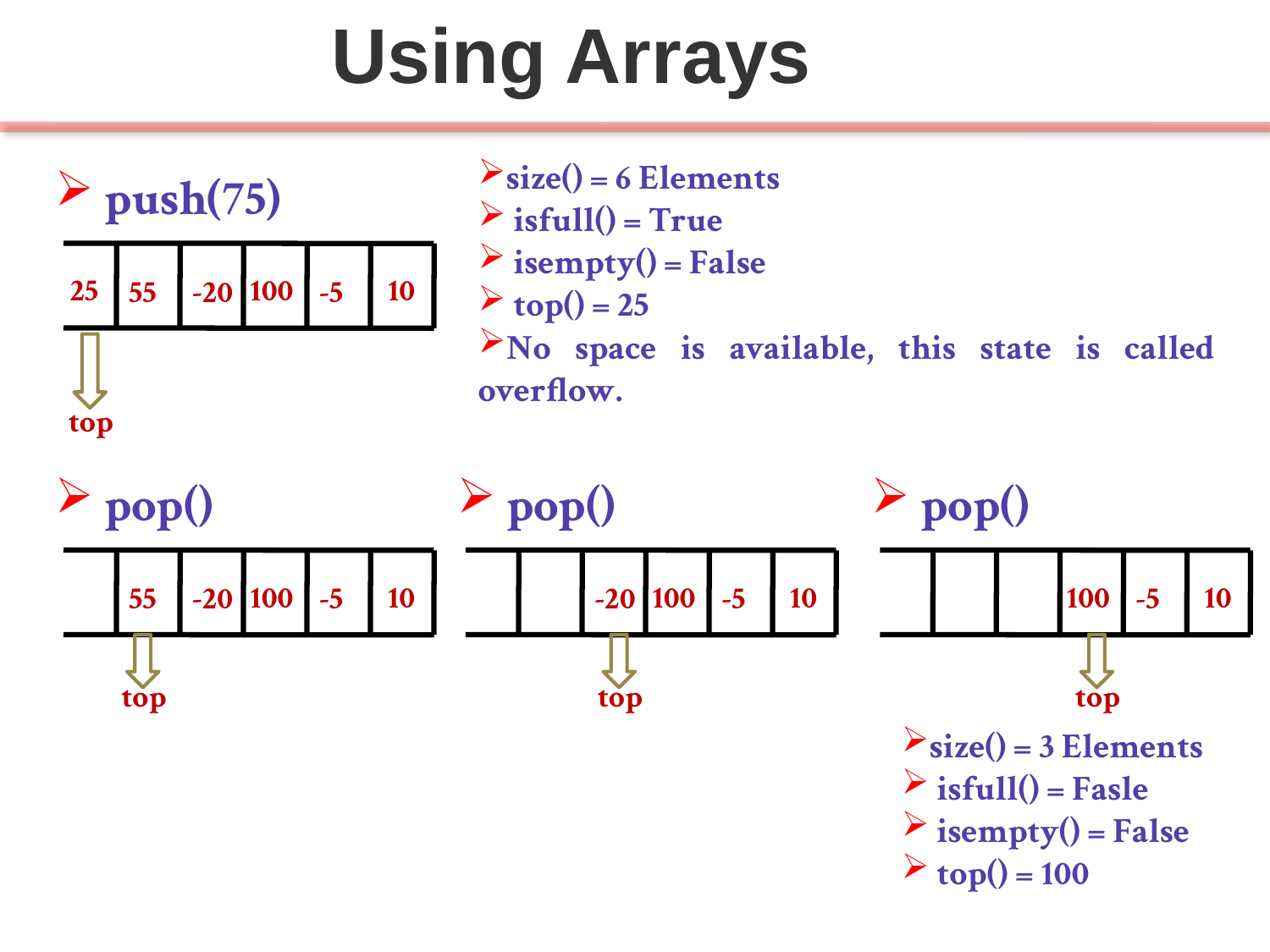

Using Arrays
size() = 6 Elements
 isfull() = True
 isempty() = False
 top() = 25
No space is available, this state is called overflow.
 push(75)
100
25
10
55
-20
-5

top
 pop()
 pop()
 pop()
100
100
100
10
10
10
55
-20
-5
-20
-5
-5

top
top
top
size() = 3 Elements
 isfull() = Fasle
 isempty() = False
 top() = 100